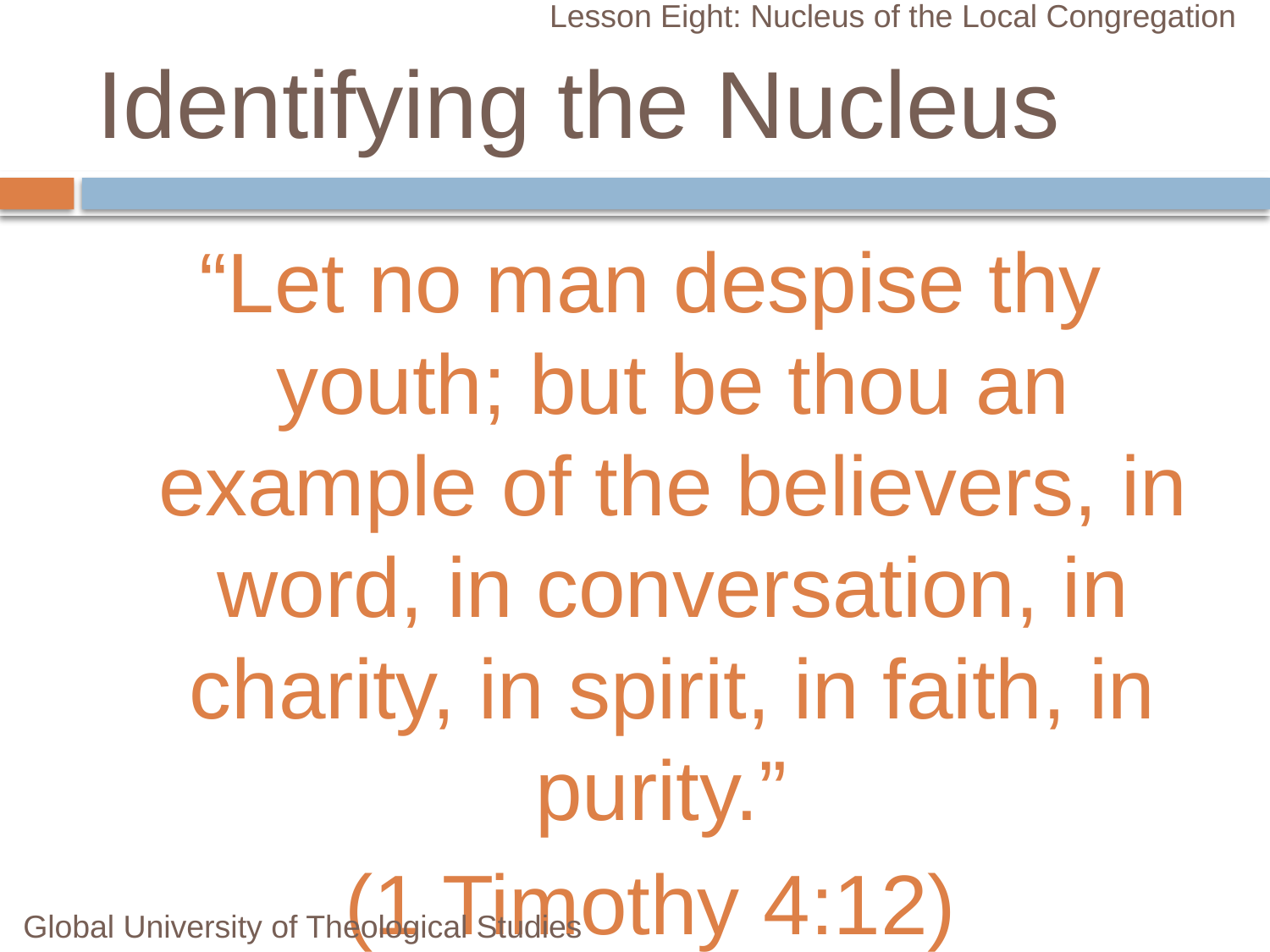

Lesson Eight: Nucleus of the Local Congregation
# Identifying the Nucleus
“Let no man despise thy youth; but be thou an example of the believers, in word, in conversation, in charity, in spirit, in faith, in purity.”
(1 Timothy 4:12)
Global University of Theological Studies